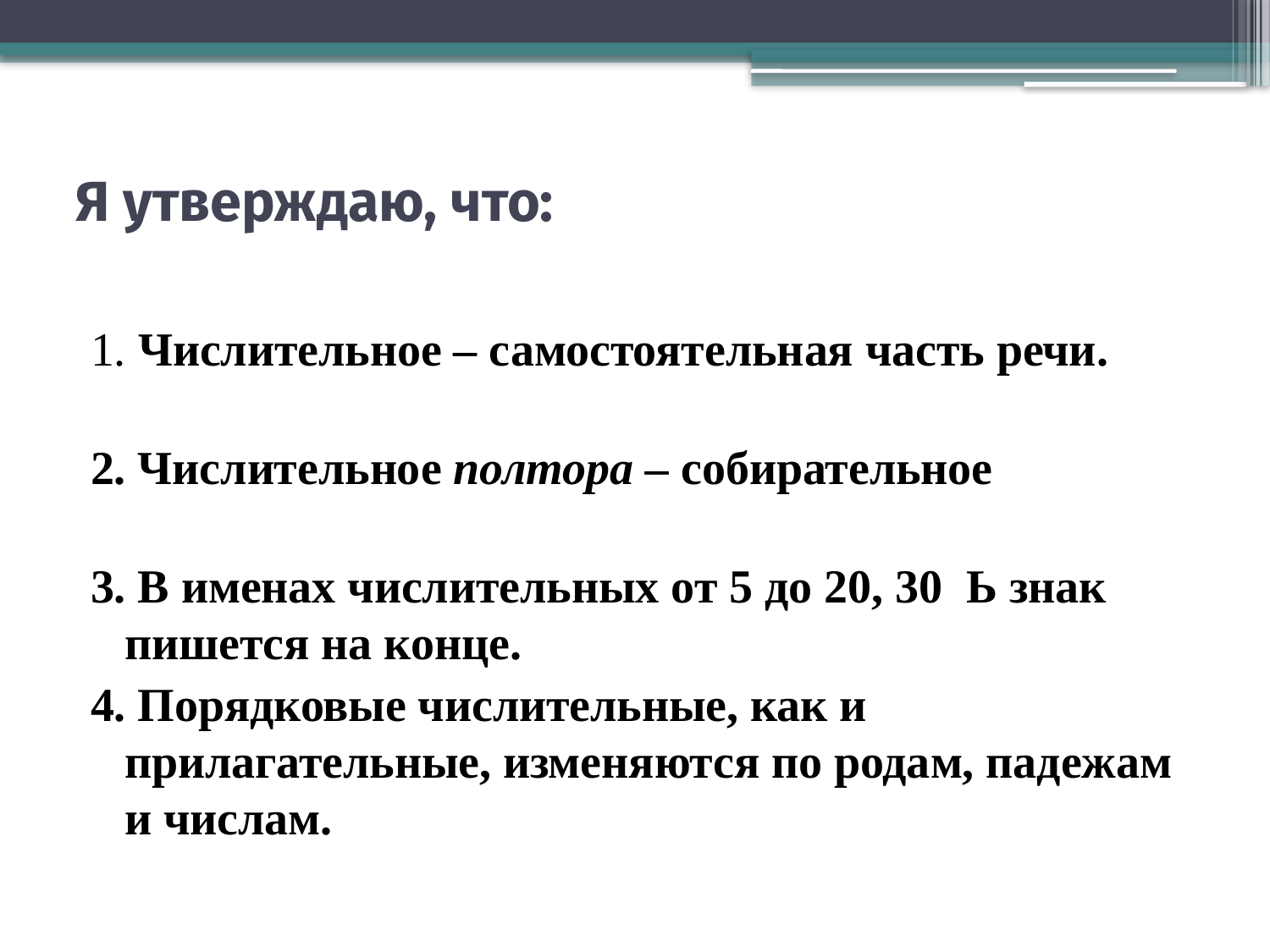

# Я утверждаю, что:
1. Числительное – самостоятельная часть речи.
2. Числительное полтора – собирательное
3. В именах числительных от 5 до 20, 30  Ь знак  пишется на конце.
4. Порядковые числительные, как и прилагательные, изменяются по родам, падежам и числам.